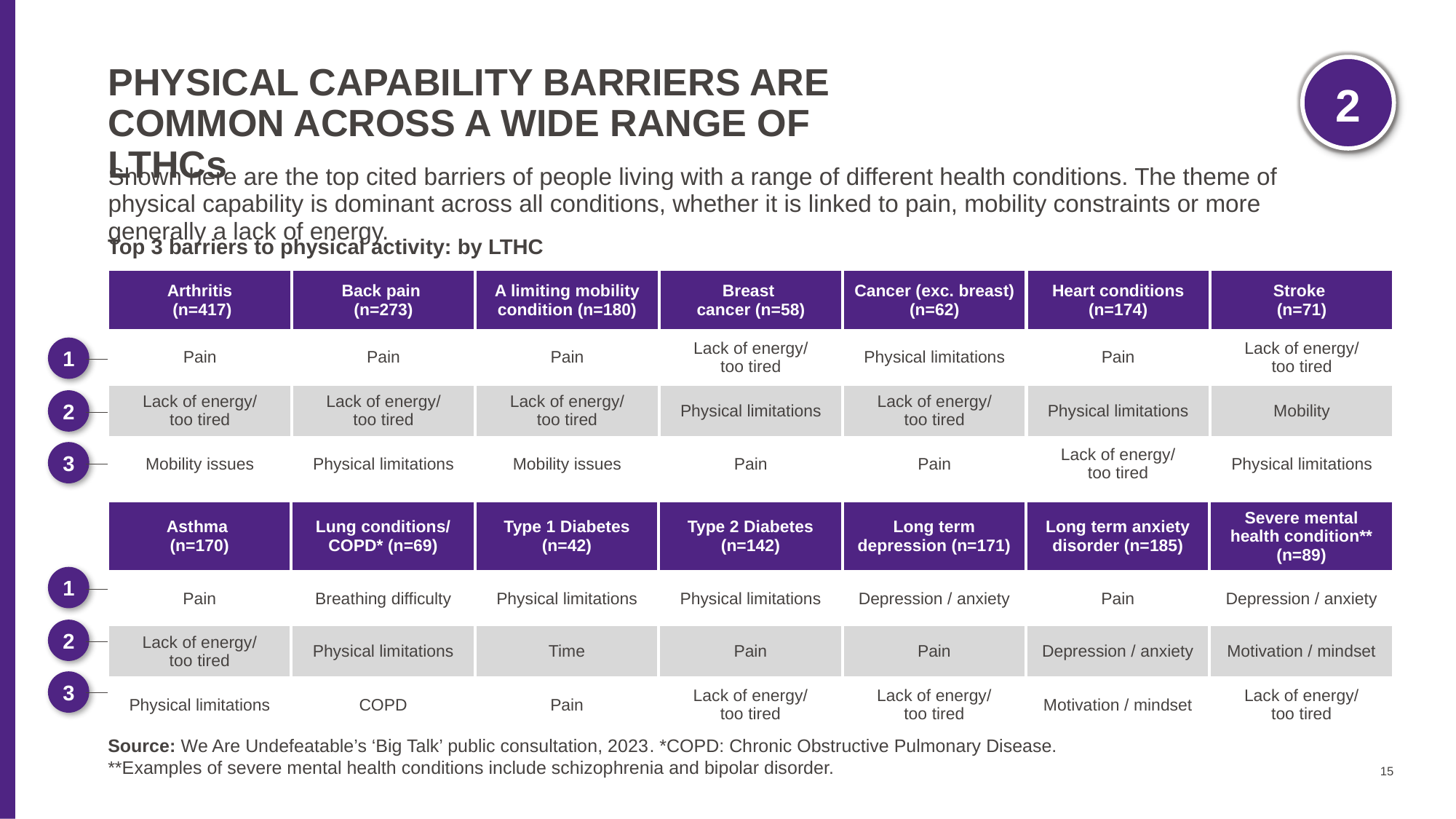

2
PHYSICAL CAPABILITY BARRIERS ARE COMMON ACROSS A WIDE RANGE OF LTHCs
Shown here are the top cited barriers of people living with a range of different health conditions. The theme of physical capability is dominant across all conditions, whether it is linked to pain, mobility constraints or more generally a lack of energy.
Top 3 barriers to physical activity: by LTHC
| Arthritis (n=417) | Back pain (n=273) | A limiting mobility condition (n=180) | Breast cancer (n=58) | Cancer (exc. breast) (n=62) | Heart conditions (n=174) | Stroke (n=71) |
| --- | --- | --- | --- | --- | --- | --- |
| Pain | Pain | Pain | Lack of energy/ too tired | Physical limitations | Pain | Lack of energy/ too tired |
| Lack of energy/ too tired | Lack of energy/ too tired | Lack of energy/ too tired | Physical limitations | Lack of energy/ too tired | Physical limitations | Mobility |
| Mobility issues | Physical limitations | Mobility issues | Pain | Pain | Lack of energy/ too tired | Physical limitations |
1
2
3

| Asthma (n=170) | Lung conditions/ COPD\* (n=69) | Type 1 Diabetes (n=42) | Type 2 Diabetes (n=142) | Long term depression (n=171) | Long term anxiety disorder (n=185) | Severe mental health condition\*\* (n=89) |
| --- | --- | --- | --- | --- | --- | --- |
| Pain | Breathing difficulty | Physical limitations | Physical limitations | Depression / anxiety | Pain | Depression / anxiety |
| Lack of energy/ too tired | Physical limitations | Time | Pain | Pain | Depression / anxiety | Motivation / mindset |
| Physical limitations | COPD | Pain | Lack of energy/ too tired | Lack of energy/ too tired | Motivation / mindset | Lack of energy/ too tired |
1
2
3
Source: We Are Undefeatable’s ‘Big Talk’ public consultation, 2023. *COPD: Chronic Obstructive Pulmonary Disease.
**Examples of severe mental health conditions include schizophrenia and bipolar disorder.